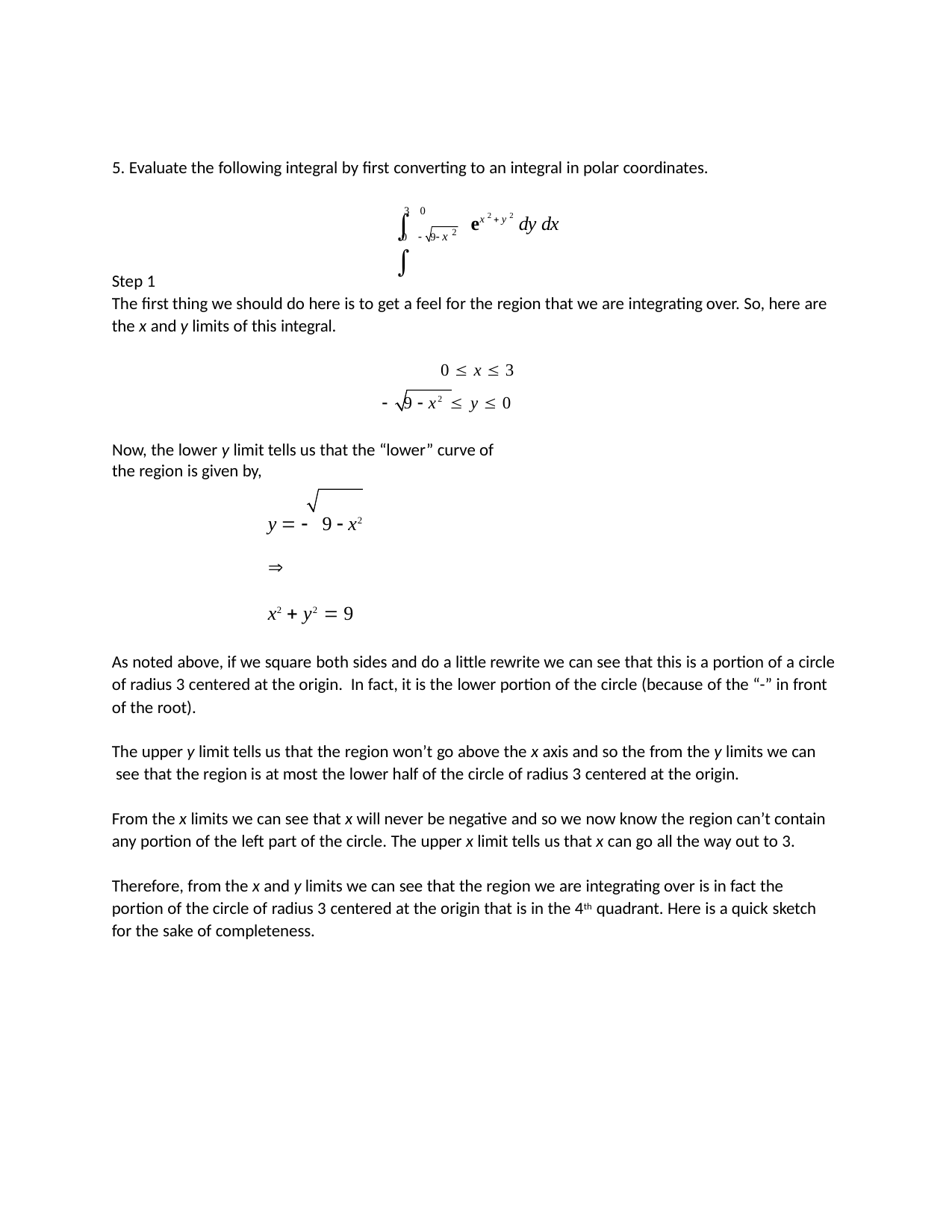

5. Evaluate the following integral by first converting to an integral in polar coordinates.
3  0
∫ ∫
ex 2 + y 2  dy dx
2
0    −   9− x

Step 1
The first thing we should do here is to get a feel for the region that we are integrating over. So, here are  the x and y limits of this integral.

0 ≤ x ≤ 3
−   9 − x2   ≤ y ≤ 0

Now, the lower y limit tells us that the “lower” curve of the region is given by,

y = −   9 − x2	⇒	x2  + y2  = 9

As noted above, if we square both sides and do a little rewrite we can see that this is a portion of a circle  of radius 3 centered at the origin. In fact, it is the lower portion of the circle (because of the “-” in front  of the root).

The upper y limit tells us that the region won’t go above the x axis and so the from the y limits we can  see that the region is at most the lower half of the circle of radius 3 centered at the origin.

From the x limits we can see that x will never be negative and so we now know the region can’t contain  any portion of the left part of the circle. The upper x limit tells us that x can go all the way out to 3.

Therefore, from the x and y limits we can see that the region we are integrating over is in fact the  portion of the circle of radius 3 centered at the origin that is in the 4th quadrant. Here is a quick sketch  for the sake of completeness.